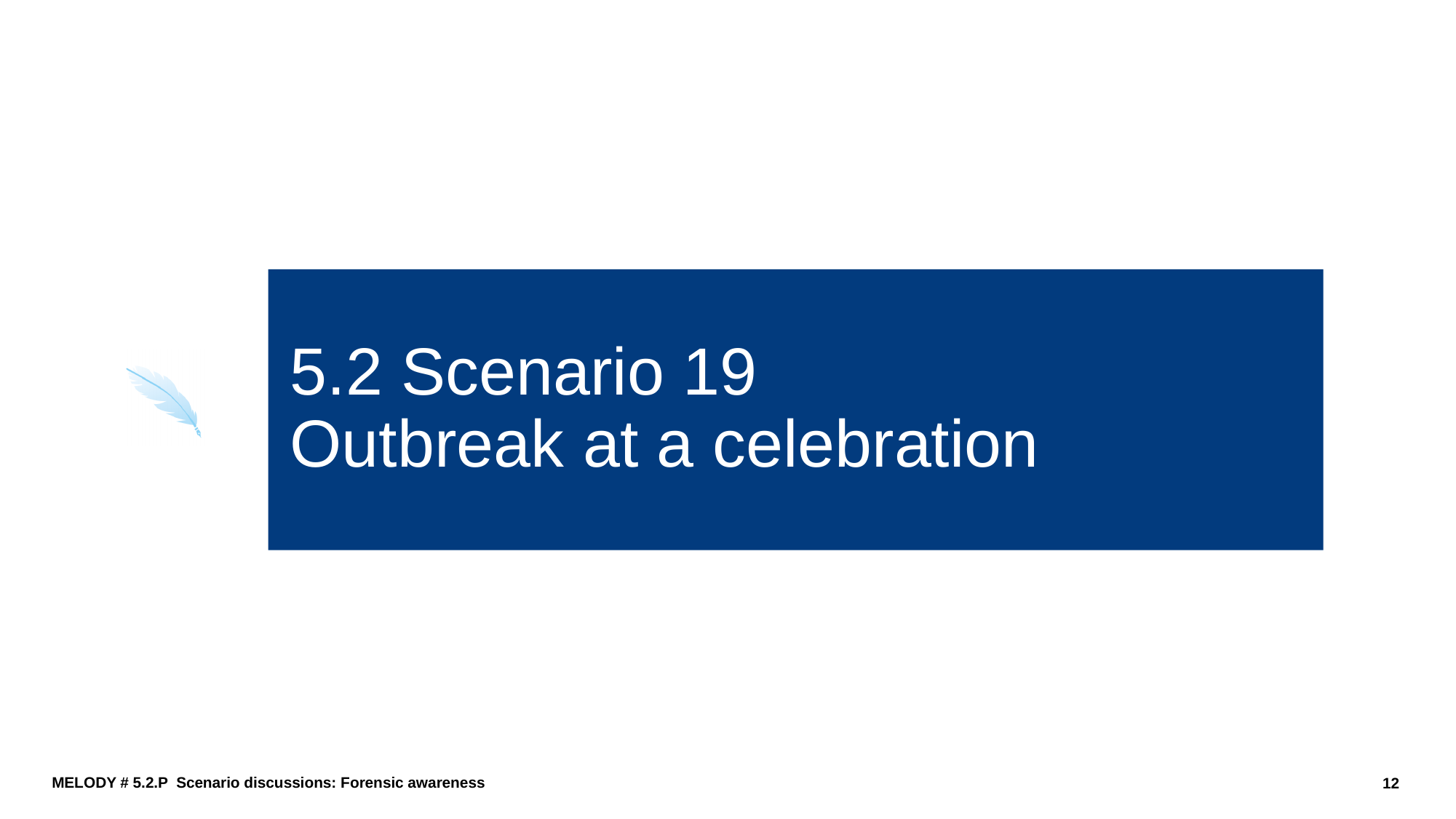

# 5.2 Scenario 19 Outbreak at a celebration
MELODY # 5.2.P  Scenario discussions: Forensic awareness
12